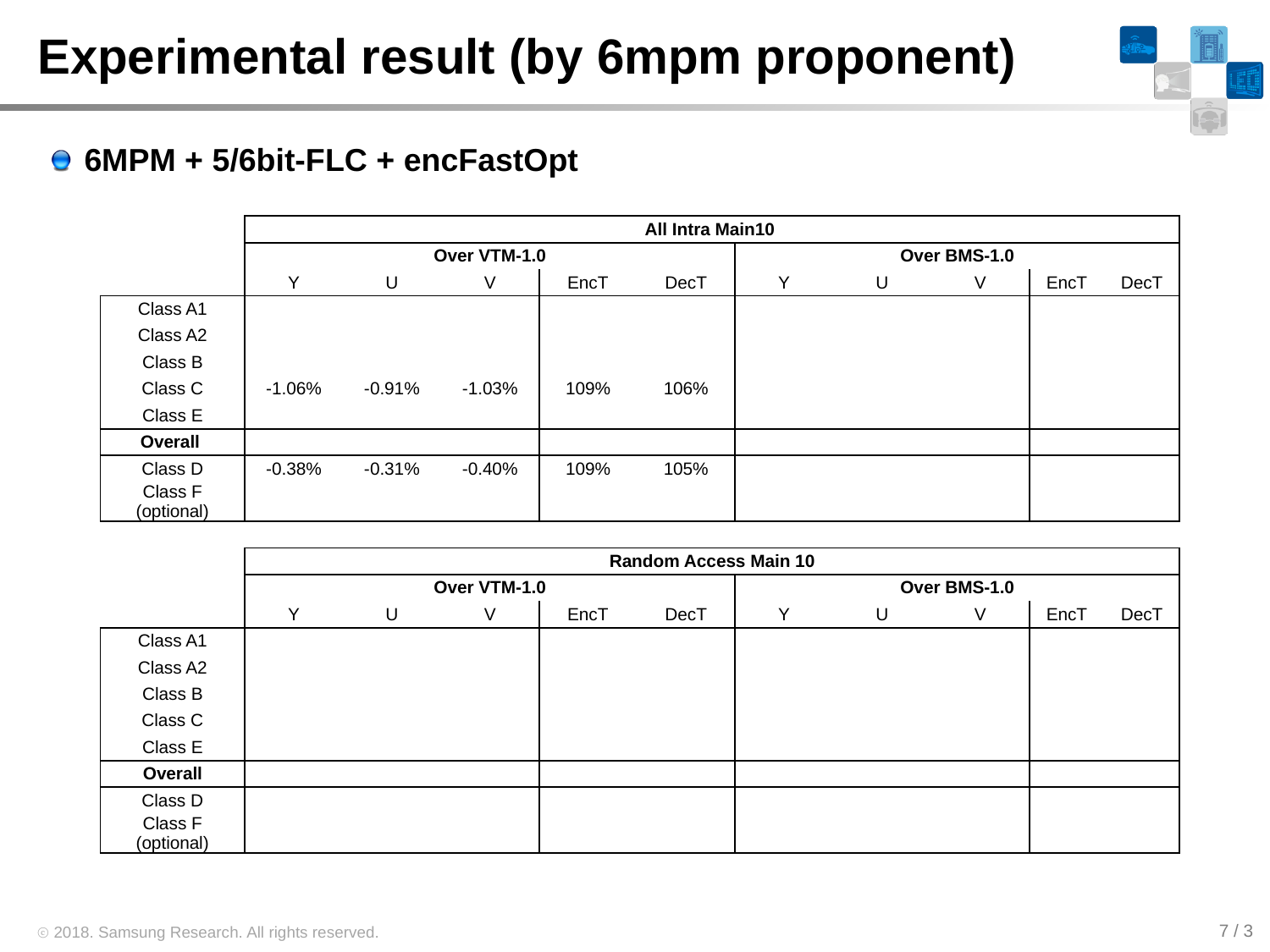

# Experimental result (by 6mpm proponent)
6MPM + 5/6bit-FLC + encFastOpt

|  | All Intra Main10 |  |  |  |  |  |  |  |  |  |
| --- | --- | --- | --- | --- | --- | --- | --- | --- | --- | --- |
|  | Over VTM-1.0 |  |  |  |  | Over BMS-1.0 |  |  |  |  |
|  | Y | U | V | EncT | DecT | Y | U | V | EncT | DecT |
| Class A1 |  |  |  |  |  |  |  |  |  |  |
| Class A2 |  |  |  |  |  |  |  |  |  |  |
| Class B |  |  |  |  |  |  |  |  |  |  |
| Class C | -1.06% | -0.91% | -1.03% | 109% | 106% |  |  |  |  |  |
| Class E |  |  |  |  |  |  |  |  |  |  |
| Overall |  |  |  |  |  |  |  |  |  |  |
| Class D | -0.38% | -0.31% | -0.40% | 109% | 105% |  |  |  |  |  |
| Class F (optional) |  |  |  |  |  |  |  |  |  |  |
|  |  |  |  |  |  |  |  |  |  |  |
|  | Random Access Main 10 |  |  |  |  |  |  |  |  |  |
|  | Over VTM-1.0 |  |  |  |  | Over BMS-1.0 |  |  |  |  |
|  | Y | U | V | EncT | DecT | Y | U | V | EncT | DecT |
| Class A1 |  |  |  |  |  |  |  |  |  |  |
| Class A2 |  |  |  |  |  |  |  |  |  |  |
| Class B |  |  |  |  |  |  |  |  |  |  |
| Class C |  |  |  |  |  |  |  |  |  |  |
| Class E |  |  |  |  |  |  |  |  |  |  |
| Overall |  |  |  |  |  |  |  |  |  |  |
| Class D |  |  |  |  |  |  |  |  |  |  |
| Class F (optional) |  |  |  |  |  |  |  |  |  |  |
7 / 3